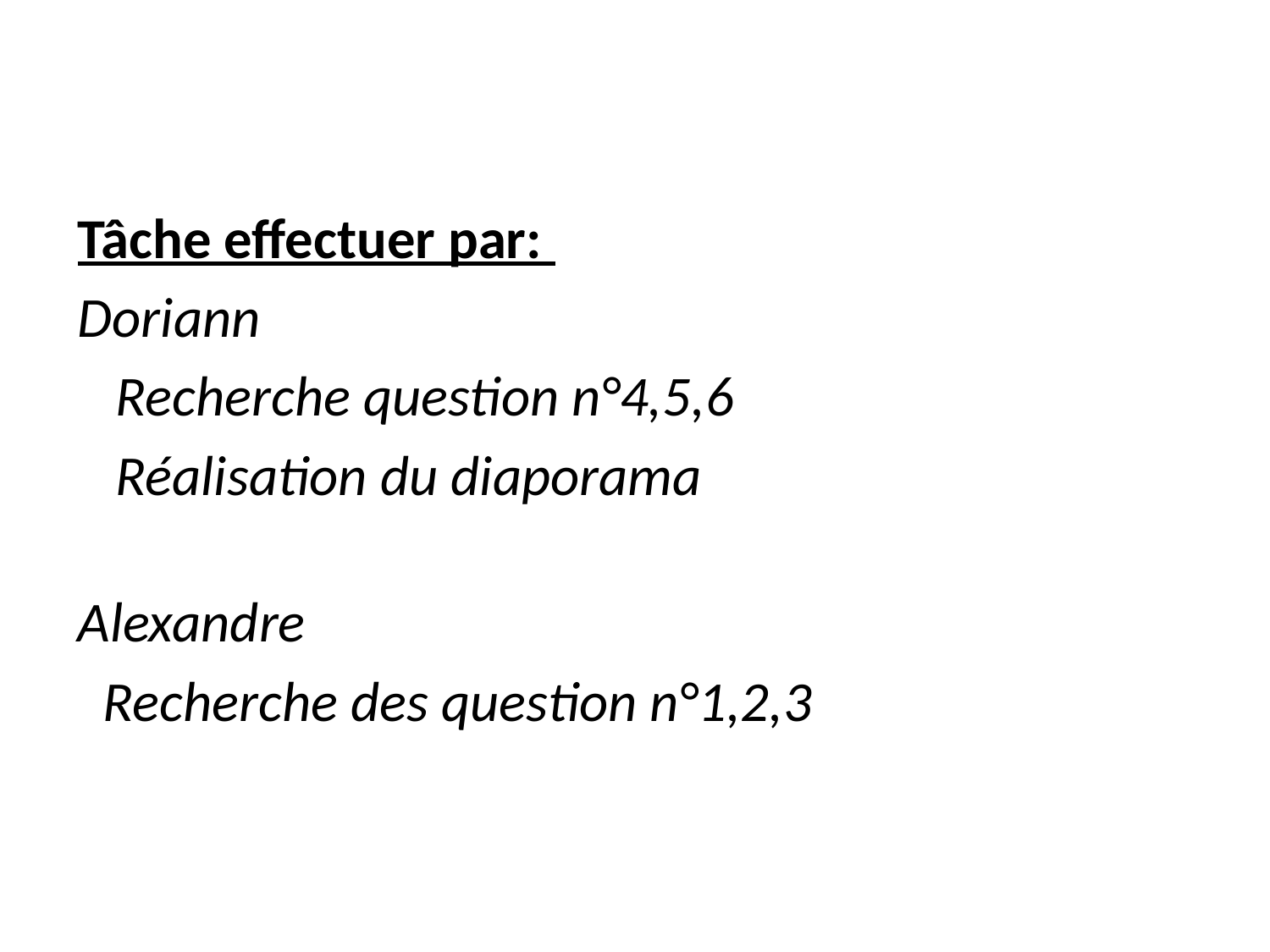

Tâche effectuer par:
Doriann
   Recherche question n°4,5,6
   Réalisation du diaporama
Alexandre
  Recherche des question n°1,2,3